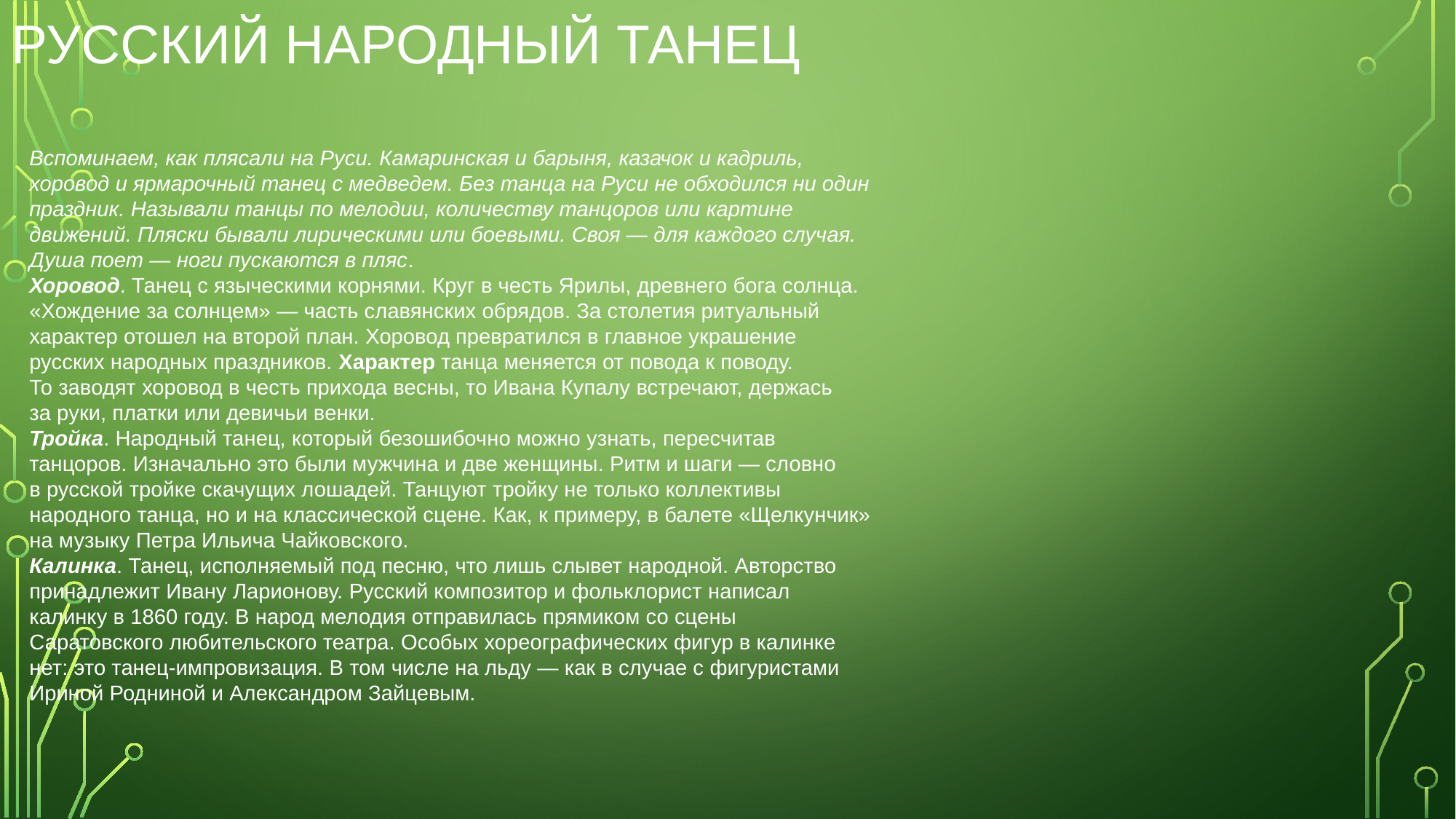

# Русский народный танец
Вспоминаем, как плясали на Руси. Камаринская и барыня, казачок и кадриль, хоровод и ярмарочный танец с медведем. Без танца на Руси не обходился ни один праздник. Называли танцы по мелодии, количеству танцоров или картине движений. Пляски бывали лирическими или боевыми. Своя — для каждого случая. Душа поет — ноги пускаются в пляс.
Хоровод. Танец с языческими корнями. Круг в честь Ярилы, древнего бога солнца. «Хождение за солнцем» — часть славянских обрядов. За столетия ритуальный характер отошел на второй план. Хоровод превратился в главное украшение русских народных праздников. Характер танца меняется от повода к поводу. То заводят хоровод в честь прихода весны, то Ивана Купалу встречают, держась за руки, платки или девичьи венки.
Тройка. Народный танец, который безошибочно можно узнать, пересчитав танцоров. Изначально это были мужчина и две женщины. Ритм и шаги — словно в русской тройке скачущих лошадей. Танцуют тройку не только коллективы народного танца, но и на классической сцене. Как, к примеру, в балете «Щелкунчик» на музыку Петра Ильича Чайковского.
Калинка. Танец, исполняемый под песню, что лишь слывет народной. Авторство принадлежит Ивану Ларионову. Русский композитор и фольклорист написал калинку в 1860 году. В народ мелодия отправилась прямиком со сцены Саратовского любительского театра. Особых хореографических фигур в калинке нет: это танец-импровизация. В том числе на льду — как в случае с фигуристами Ириной Родниной и Александром Зайцевым.